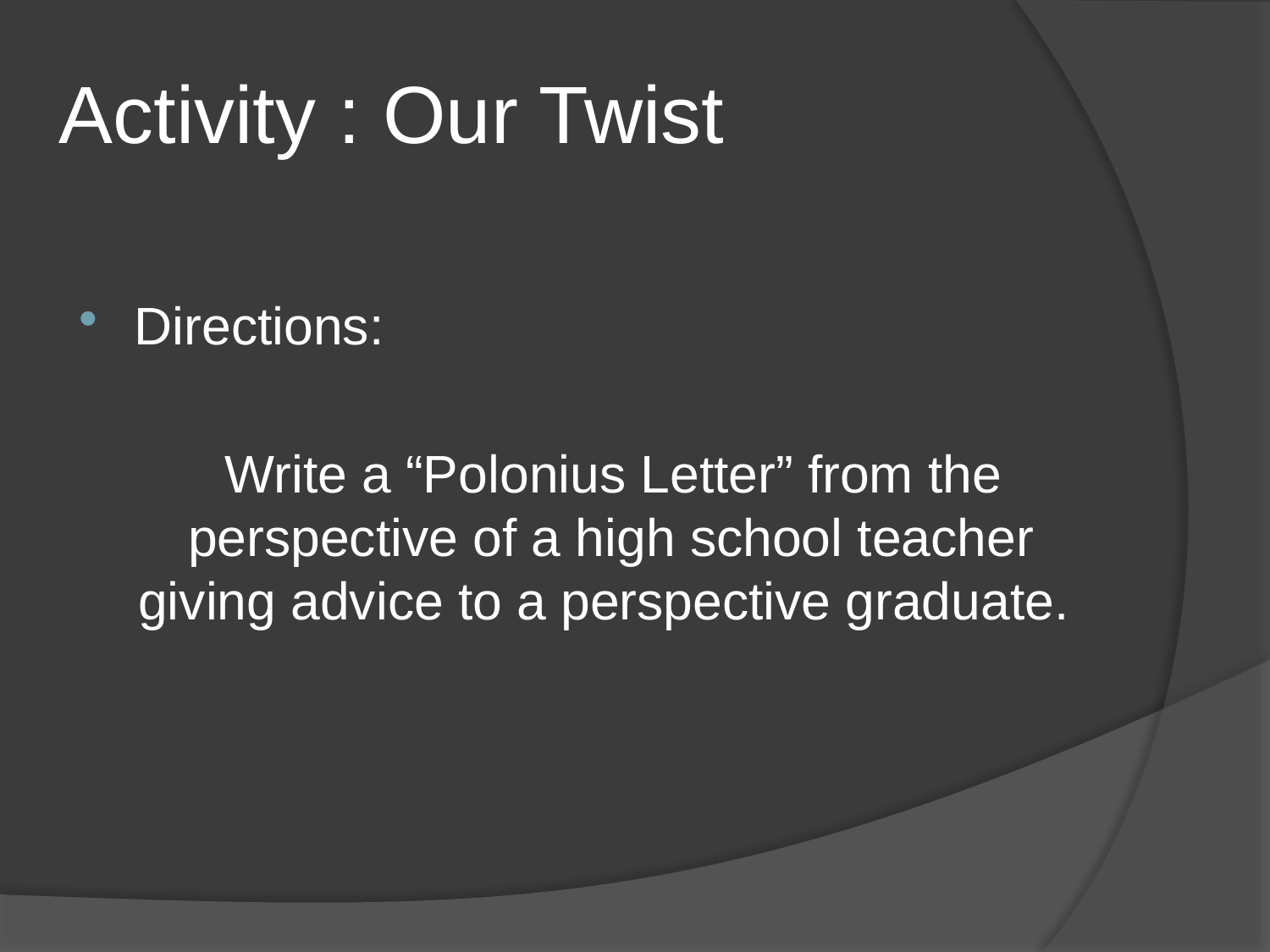

# Activity : Our Twist
Directions:

    Write a “Polonius Letter” from the perspective of a high school teacher giving advice to a perspective graduate.